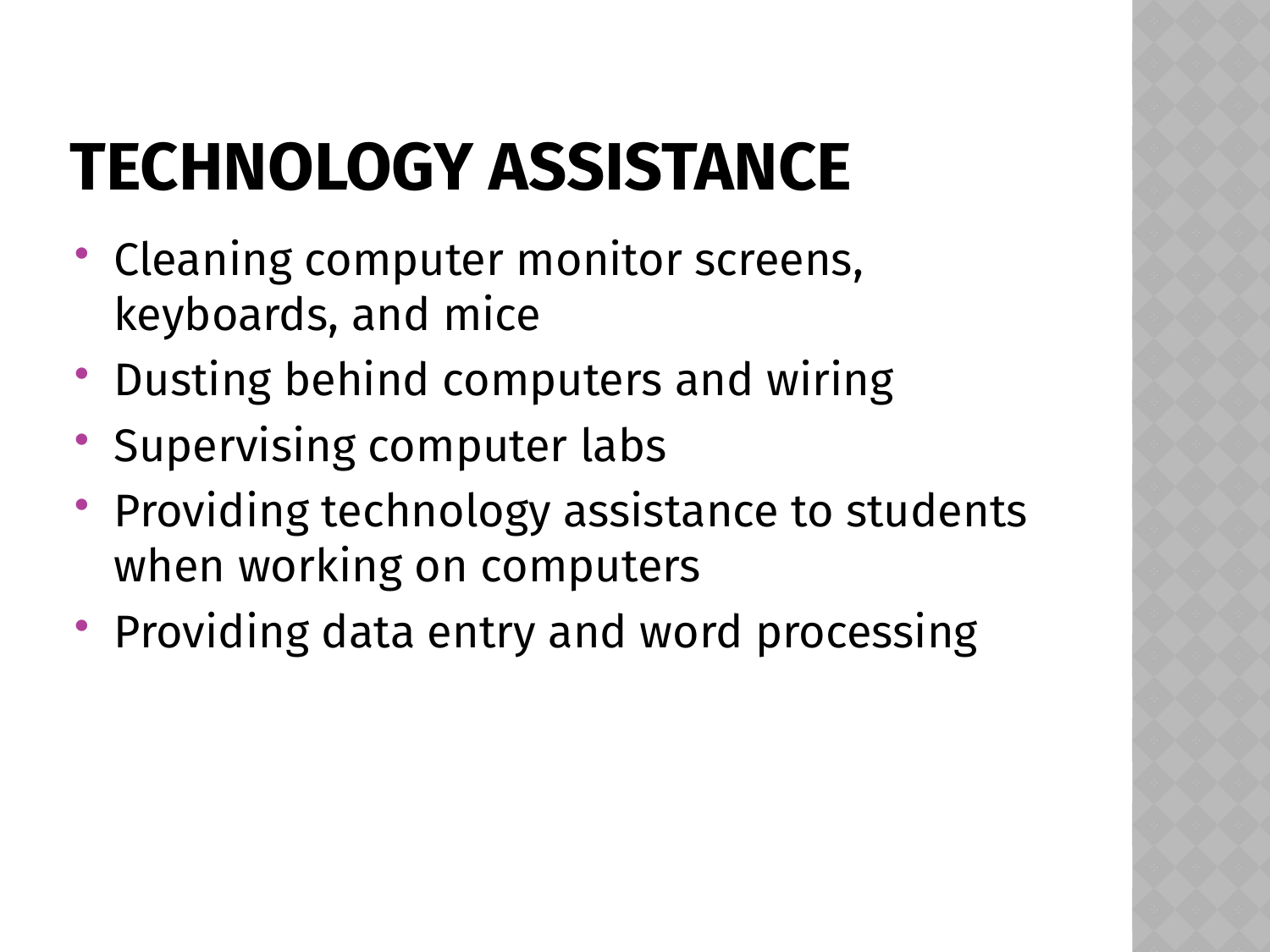

# Technology Assistance
Cleaning computer monitor screens, keyboards, and mice
Dusting behind computers and wiring
Supervising computer labs
Providing technology assistance to students when working on computers
Providing data entry and word processing